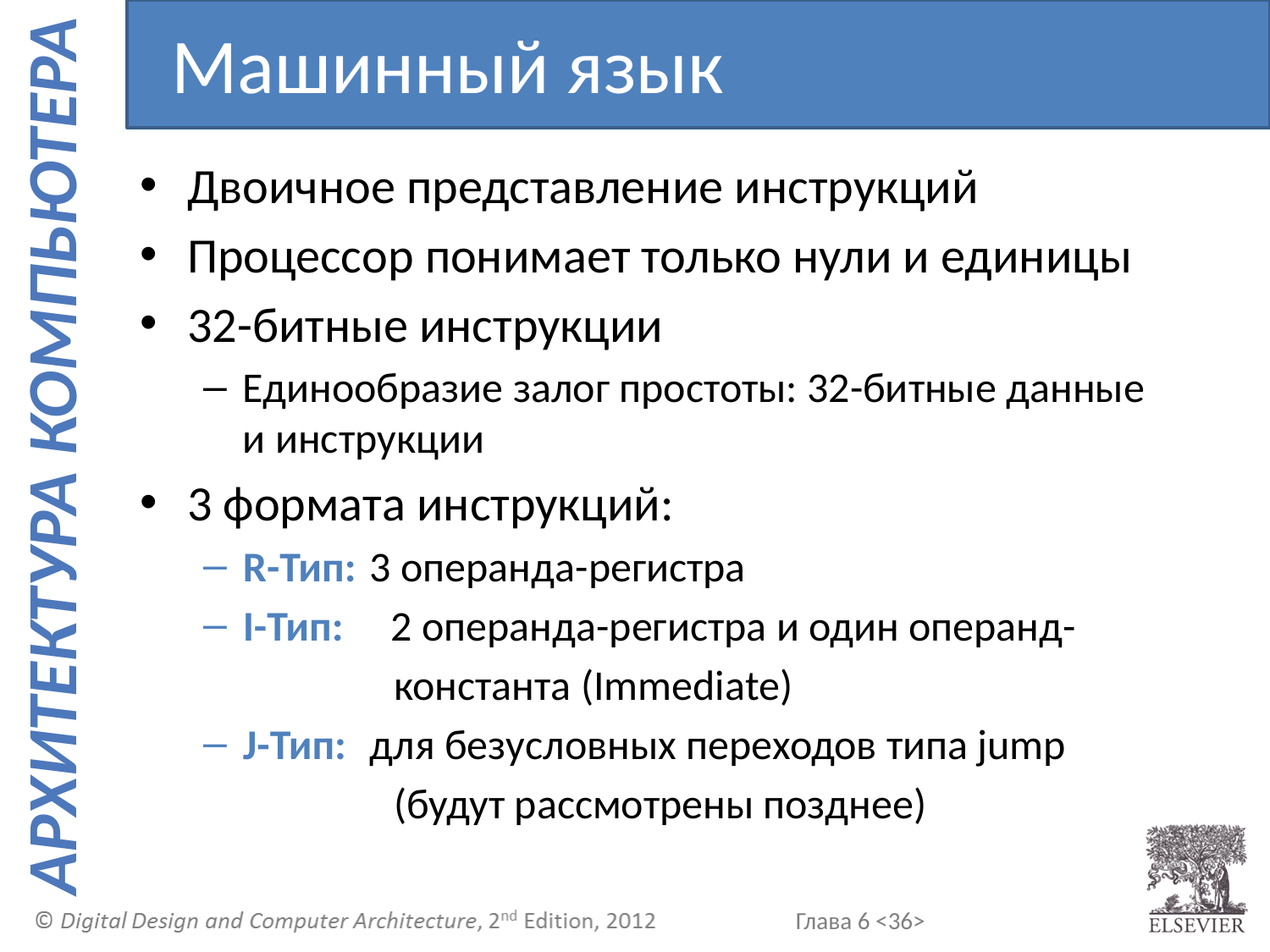

Машинный язык
Двоичное представление инструкций
Процессор понимает только нули и единицы
32-битные инструкции
Единообразие залог простоты: 32-битные данные и инструкции
3 формата инструкций:
R-Тип:	3 операнда-регистра
I-Тип:     2 операнда-регистра и один операнд-
                    константа (Immediate)
J-Тип:	для безусловных переходов типа jump
                    (будут рассмотрены позднее)